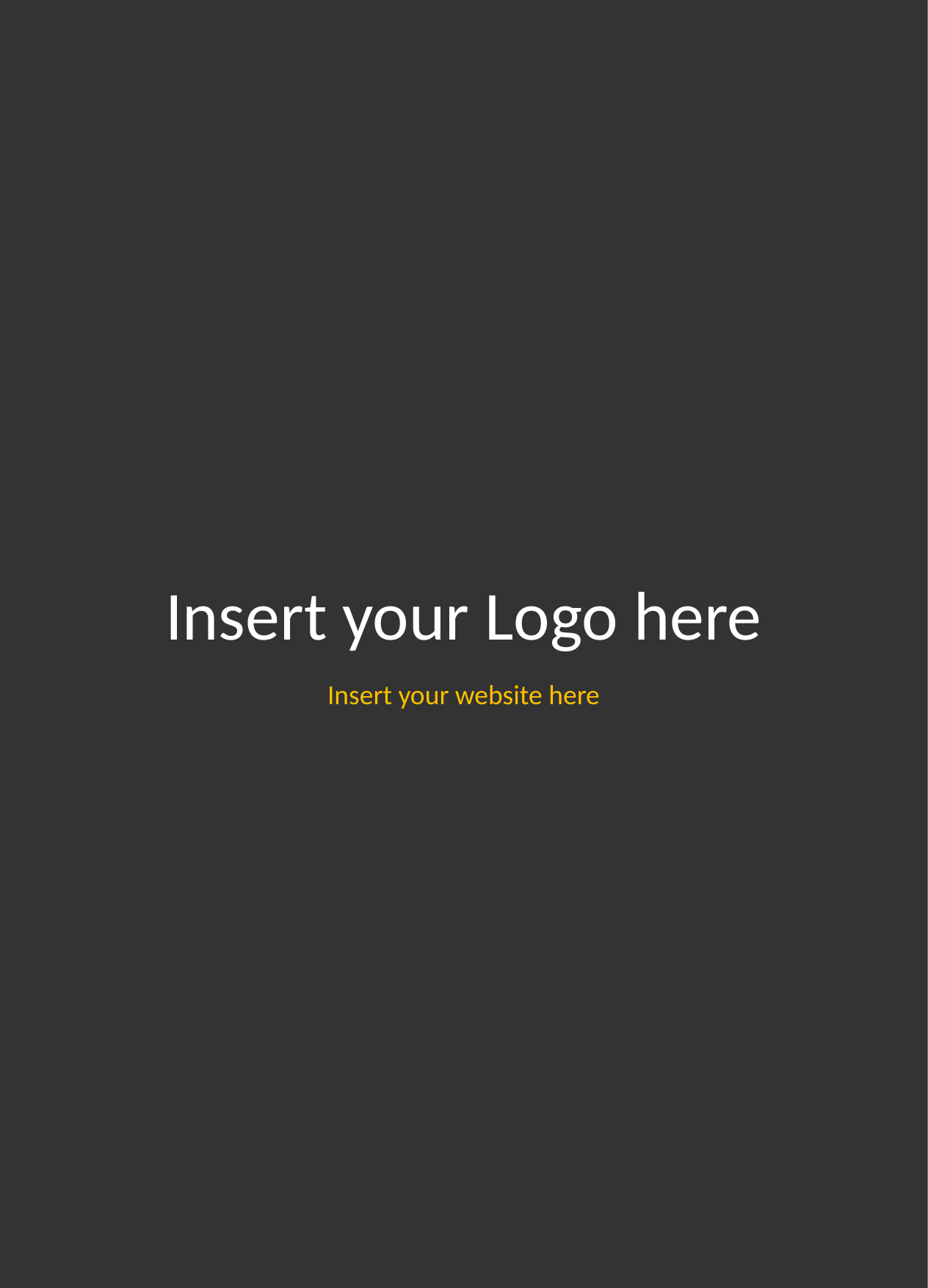

# Insert your Logo here
Insert your website here